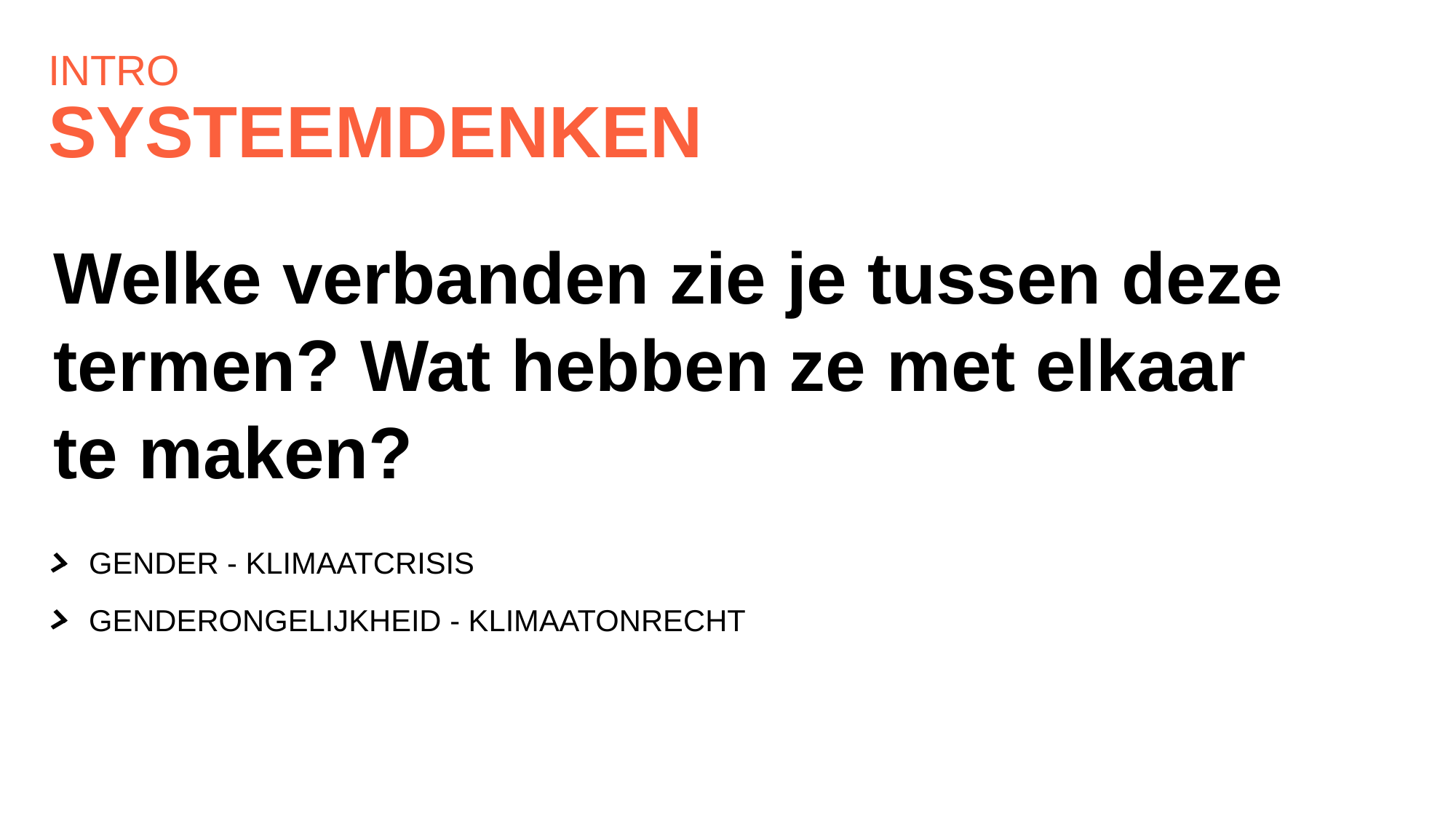

Intro
SYSTEEMDENKEN
Welke verbanden zie je tussen deze termen? Wat hebben ze met elkaar te maken?
GENDER - KLIMAATCRISIS
GENDERONGELIJKHEID - KLIMAATONRECHT